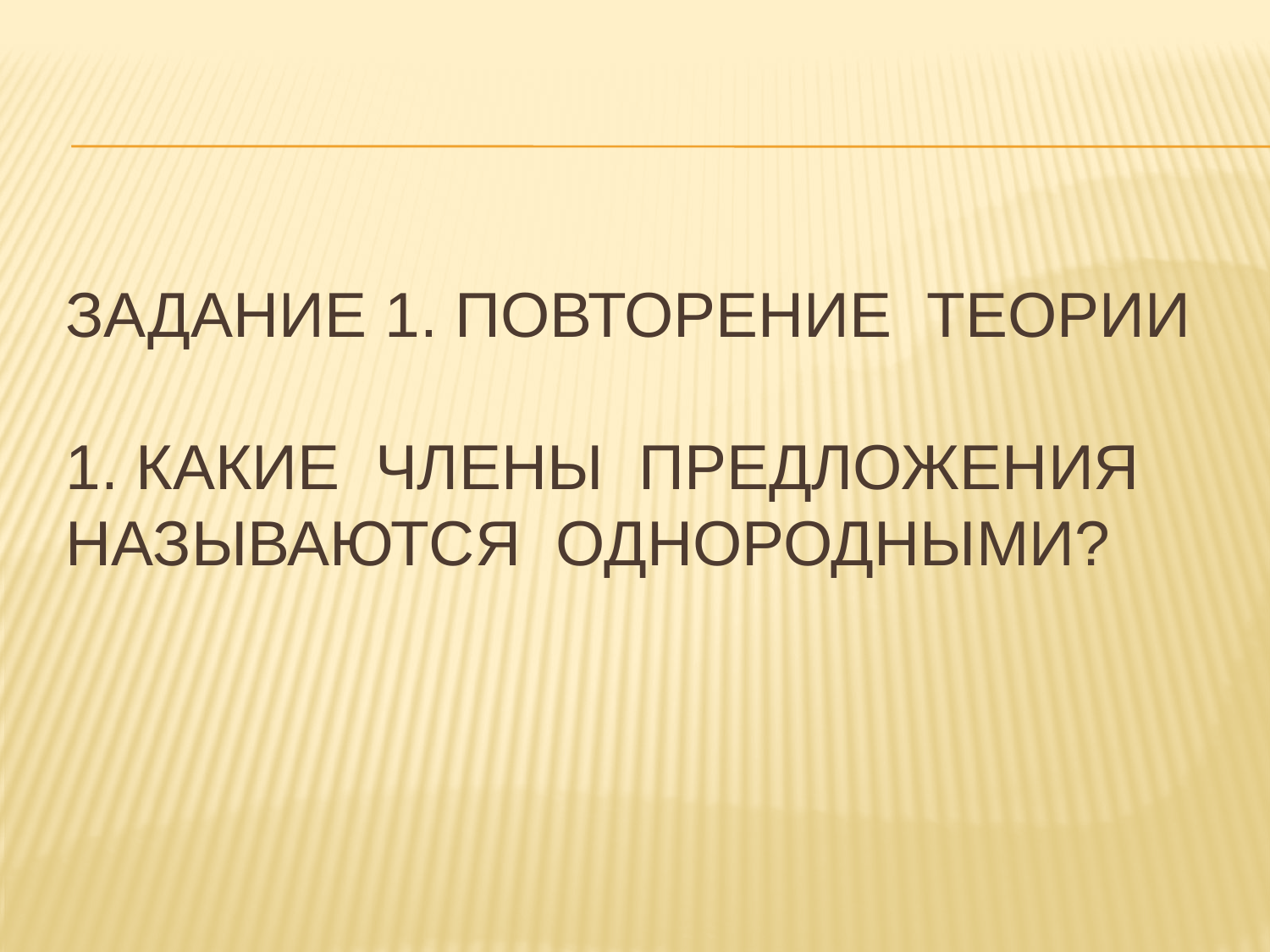

# Задание 1. Повторение  теории 1. Какие  члены  предложения  называются  однородными?